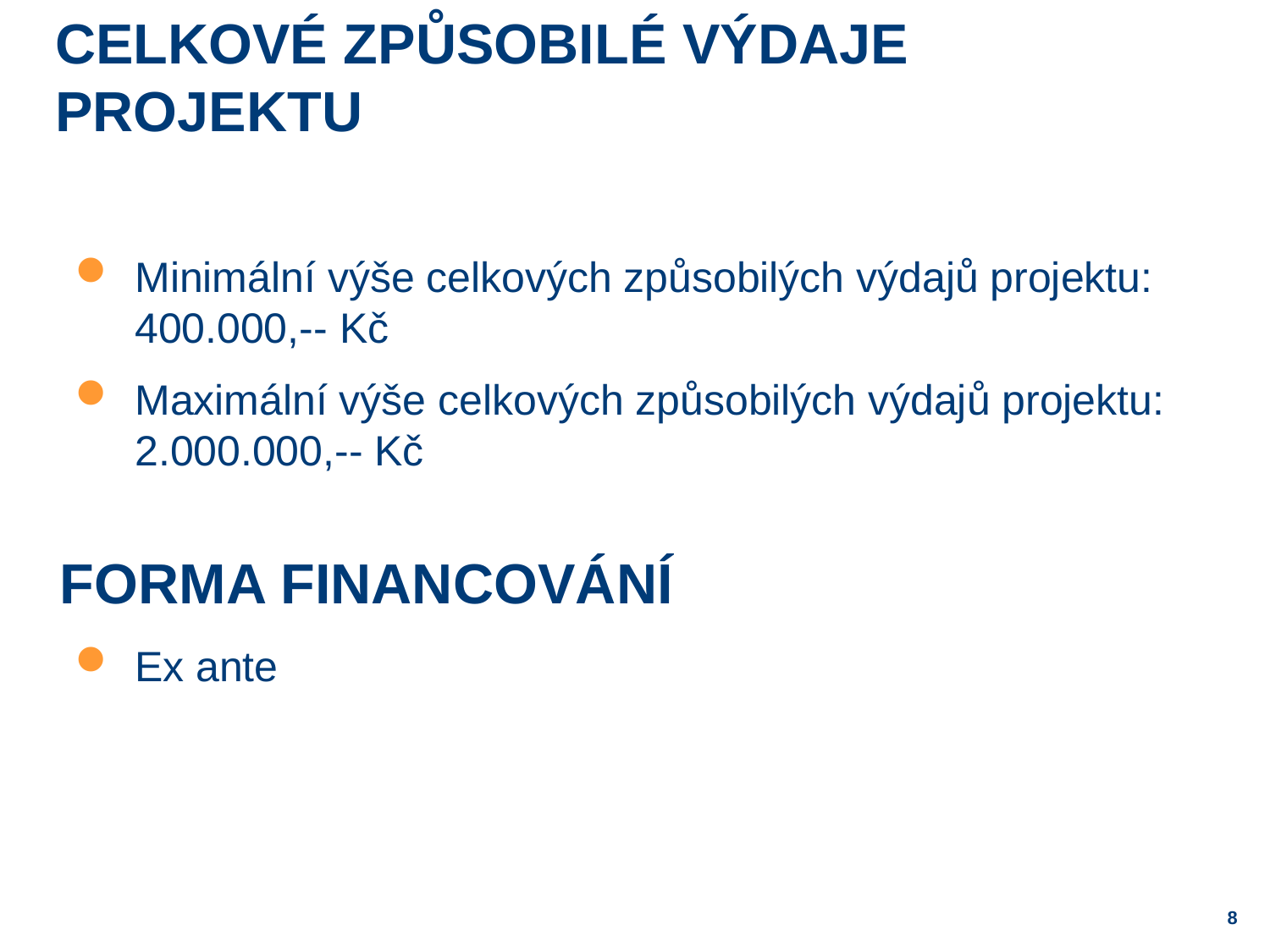

# Celkové způsobilé výdaje projektu
Minimální výše celkových způsobilých výdajů projektu: 400.000,-- Kč
Maximální výše celkových způsobilých výdajů projektu: 2.000.000,-- Kč

Ex ante
Forma financování
8